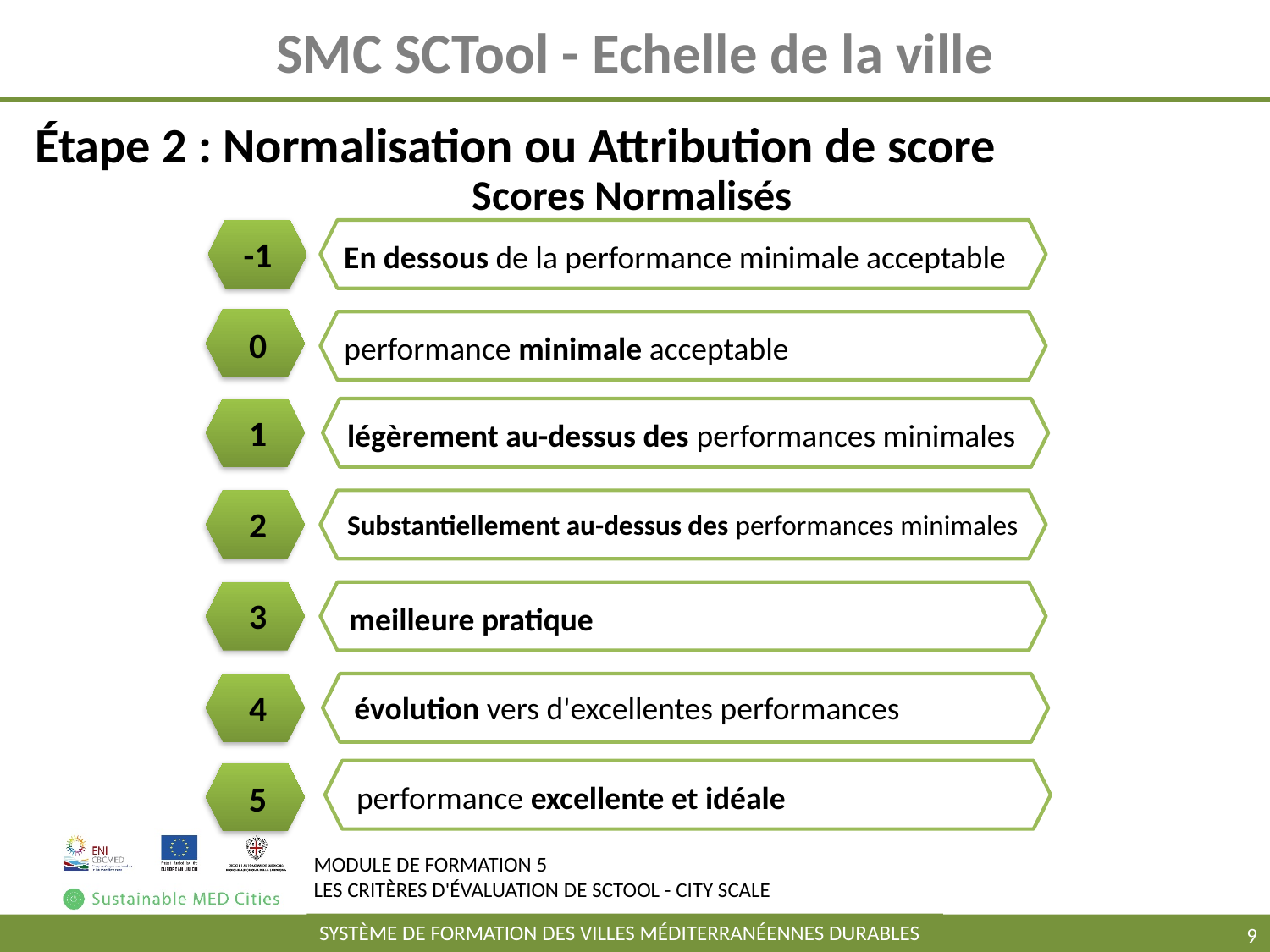

# SMC SCTool - Echelle de la ville
Étape 2 : Normalisation ou Attribution de score
Scores Normalisés

-1
En dessous de la performance minimale acceptable

0
performance minimale acceptable

1
légèrement au-dessus des performances minimales

2
Substantiellement au-dessus des performances minimales

3
meilleure pratique

4
évolution vers d'excellentes performances

5
performance excellente et idéale
9
SYSTÈME DE FORMATION DES VILLES MÉDITERRANÉENNES DURABLES